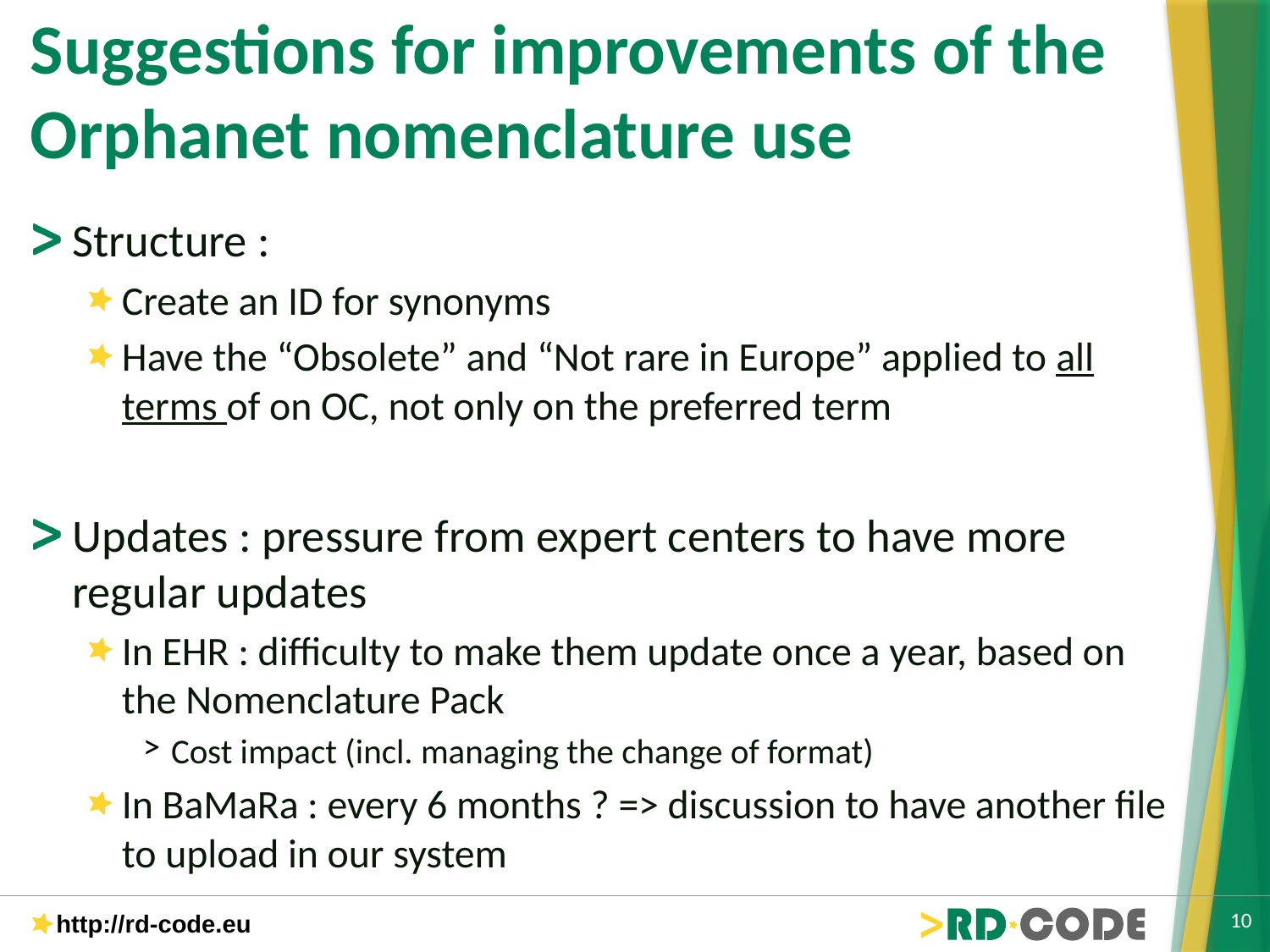

# Suggestions for improvements of the Orphanet nomenclature use
Structure :
Create an ID for synonyms
Have the “Obsolete” and “Not rare in Europe” applied to all terms of on OC, not only on the preferred term

Updates : pressure from expert centers to have more regular updates
In EHR : difficulty to make them update once a year, based on the Nomenclature Pack
Cost impact (incl. managing the change of format)
In BaMaRa : every 6 months ? => discussion to have another file to upload in our system
10